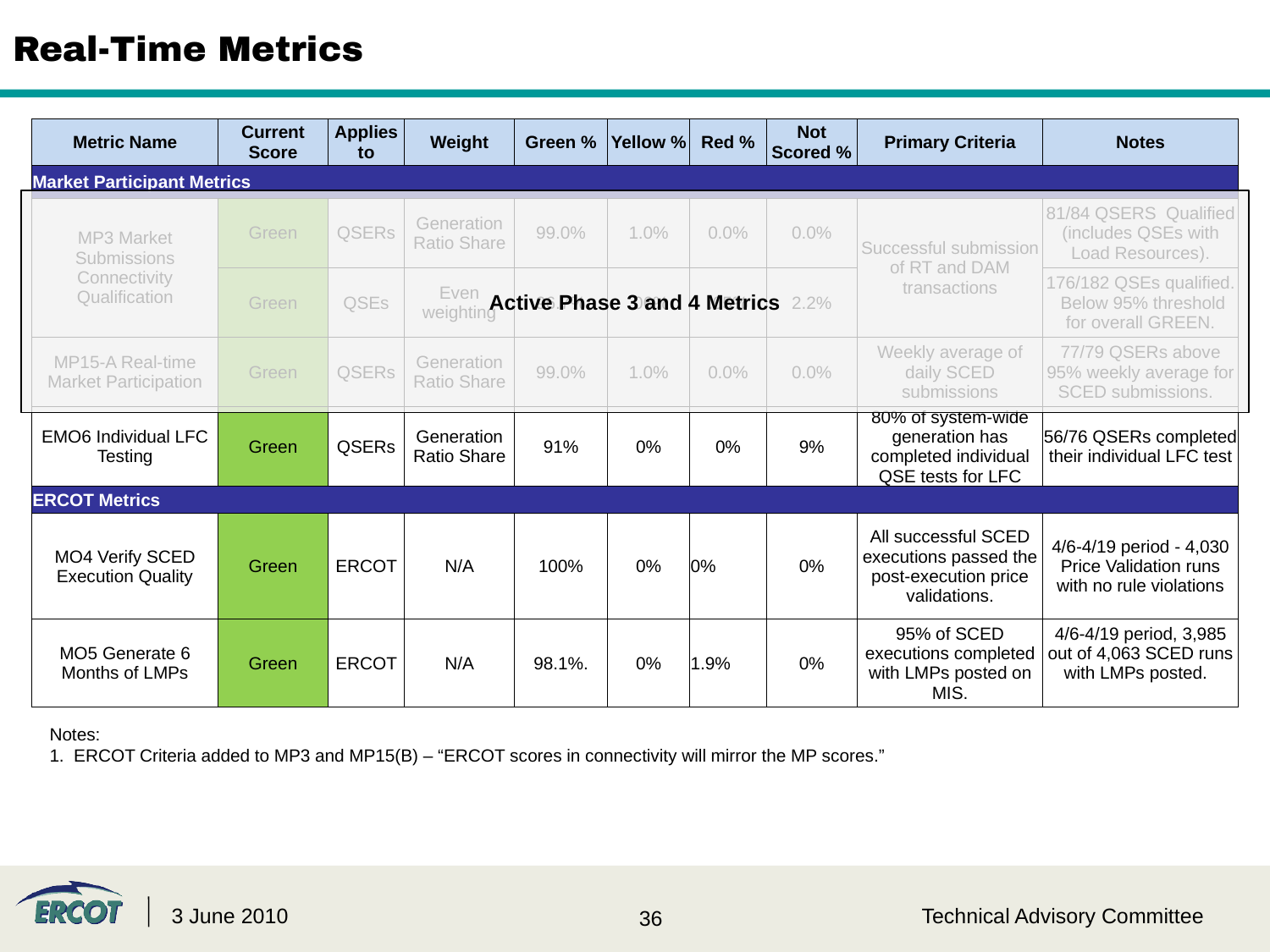

# Real-Time Metrics
| Metric Name | Current Score | Applies to | Weight | Green % | Yellow % | Red % | Not Scored % | Primary Criteria | Notes |
| --- | --- | --- | --- | --- | --- | --- | --- | --- | --- |
| Market Participant Metrics |  |  |  |  |  |  |  |  |  |
| MP3 Market Submissions Connectivity Qualification | Green | QSERs | Generation Ratio Share | 99.0% | 1.0% | 0.0% | 0.0% | Successful submission of RT and DAM transactions | 81/84 QSERS Qualified (includes QSEs with Load Resources). |
|  | Green | QSEs | Even weighting | 96.7% | .06% | .05% | 2.2% |  | 176/182 QSEs qualified. Below 95% threshold for overall GREEN. |
| MP15-A Real-time Market Participation | Green | QSERs | Generation Ratio Share | 99.0% | 1.0% | 0.0% | 0.0% | Weekly average of daily SCED submissions | 77/79 QSERs above 95% weekly average for SCED submissions. |
| EMO6 Individual LFC Testing | Green | QSERs | Generation Ratio Share | 91% | 0% | 0% | 9% | 80% of system-wide generation has completed individual QSE tests for LFC | 56/76 QSERs completed their individual LFC test |
| ERCOT Metrics |  |  |  |  |  |  |  |  |  |
| MO4 Verify SCED Execution Quality | Green | ERCOT | N/A | 100% | 0% | 0% | 0% | All successful SCED executions passed the post-execution price validations. | 4/6-4/19 period - 4,030 Price Validation runs with no rule violations |
| MO5 Generate 6 Months of LMPs | Green | ERCOT | N/A | 98.1%. | 0% | 1.9% | 0% | 95% of SCED executions completed with LMPs posted on MIS. | 4/6-4/19 period, 3,985 out of 4,063 SCED runs with LMPs posted. |
Active Phase 3 and 4 Metrics
Notes:
1.  ERCOT Criteria added to MP3 and MP15(B) – “ERCOT scores in connectivity will mirror the MP scores.”
3 June 2010
Technical Advisory Committee